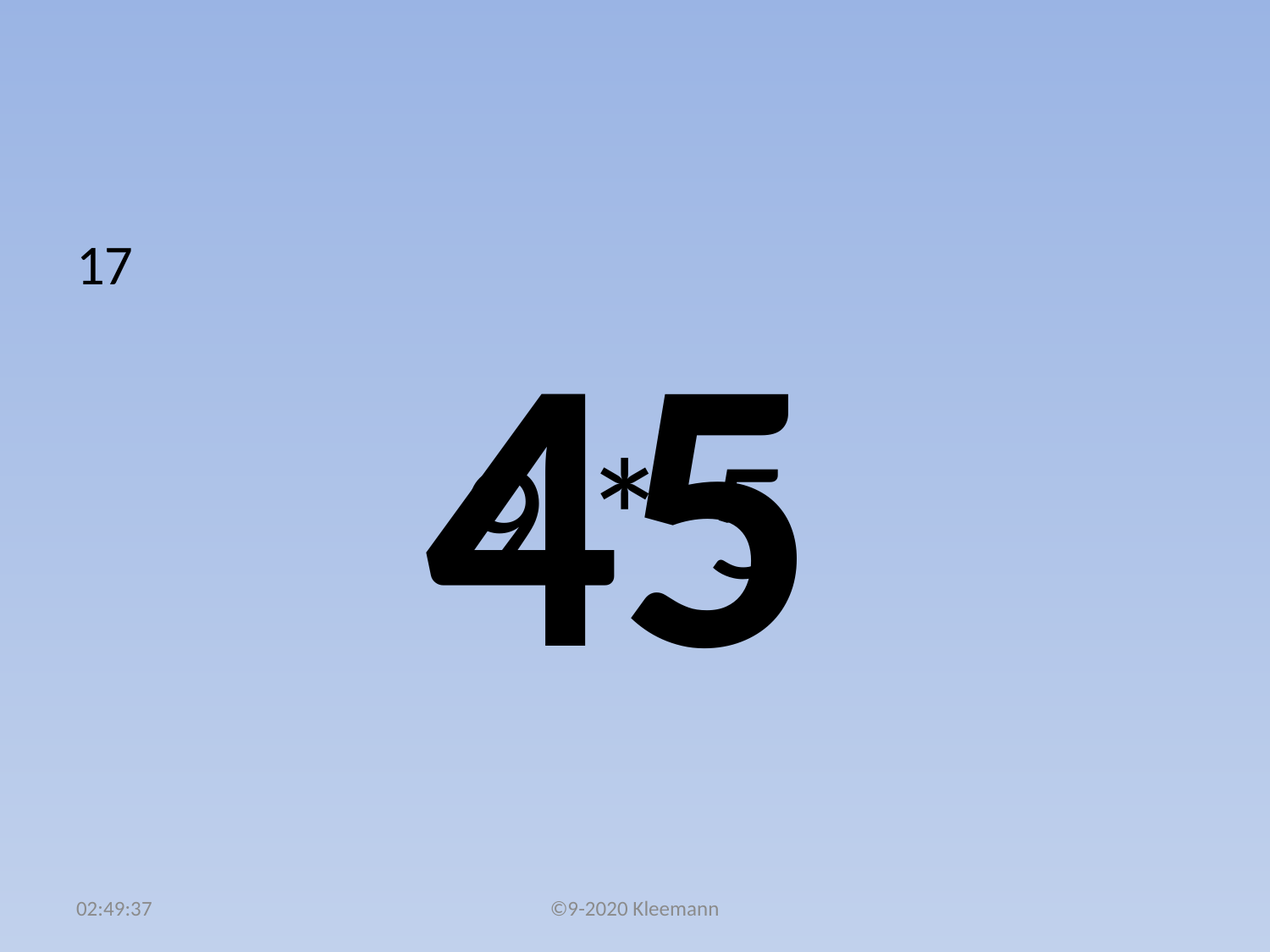

#
17

          9 * 5
45
02:49:37
©9-2020 Kleemann